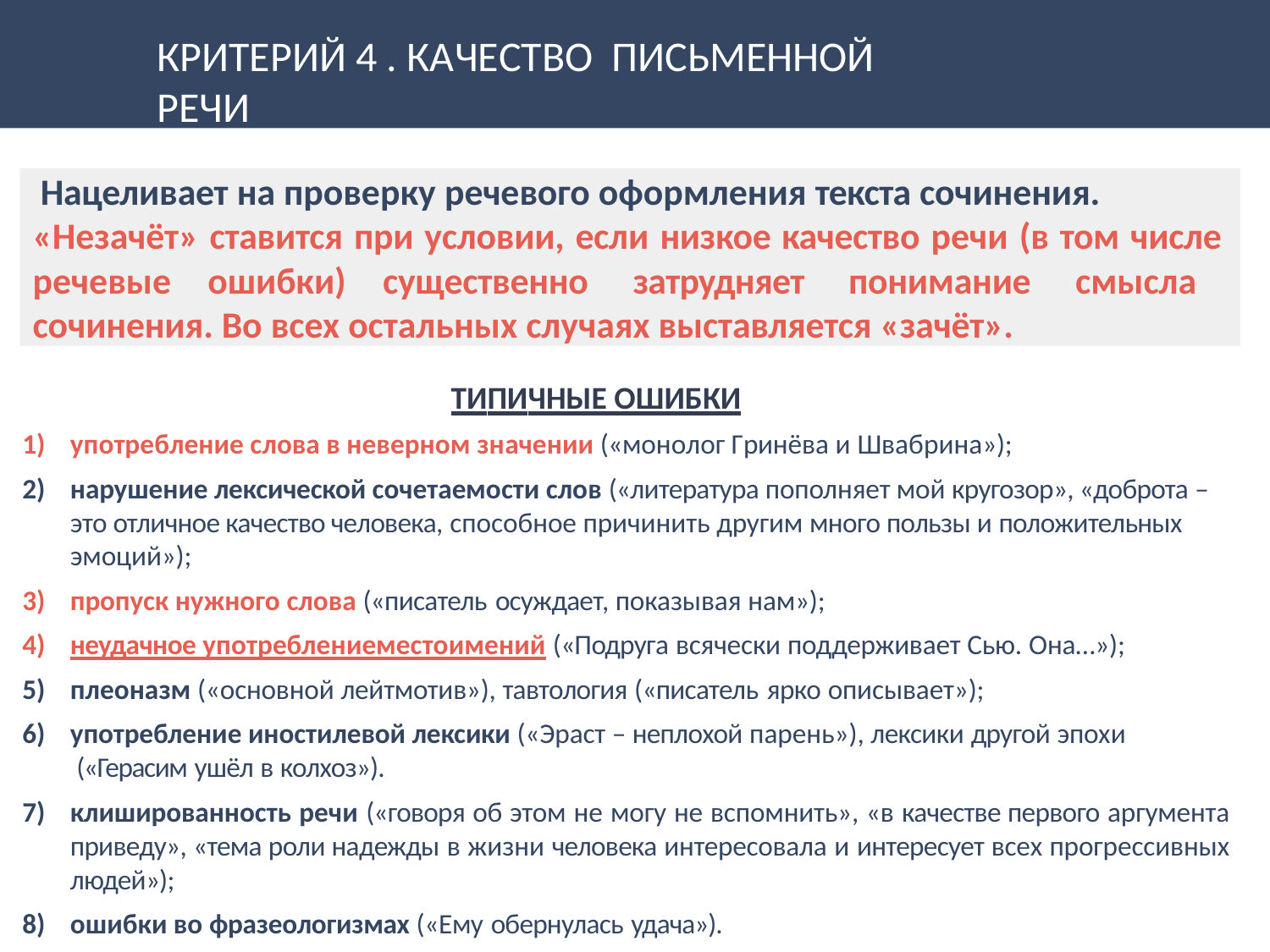

# КРИТЕРИЙ 4 . КАЧЕСТВО  ПИСЬМЕННОЙ  РЕЧИ
Нацеливает на проверку речевого оформления текста сочинения.
«Незачёт» ставится при условии, если низкое качество речи (в том числе  речевые ошибки) существенно затрудняет понимание смысла  сочинения. Во всех остальных случаях выставляется «зачёт».
ТИПИЧНЫЕ ОШИБКИ
употребление слова в неверном значении («монолог Гринёва и Швабрина»);
нарушение лексической сочетаемости слов («литература пополняет мой кругозор», «доброта –  это отличное качество человека, способное причинить другим много пользы и положительных  эмоций»);
пропуск нужного слова («писатель осуждает, показывая нам»);
неудачное употреблениеместоимений («Подруга всячески поддерживает Сью. Она…»);
плеоназм («основной лейтмотив»), тавтология («писатель ярко описывает»);
употребление иностилевой лексики («Эраст – неплохой парень»), лексики другой эпохи  («Герасим ушёл в колхоз»).
клишированность речи («говоря об этом не могу не вспомнить», «в качестве первого аргумента  приведу», «тема роли надежды в жизни человека интересовала и интересует всех прогрессивных  людей»);
ошибки во фразеологизмах («Ему обернулась удача»).